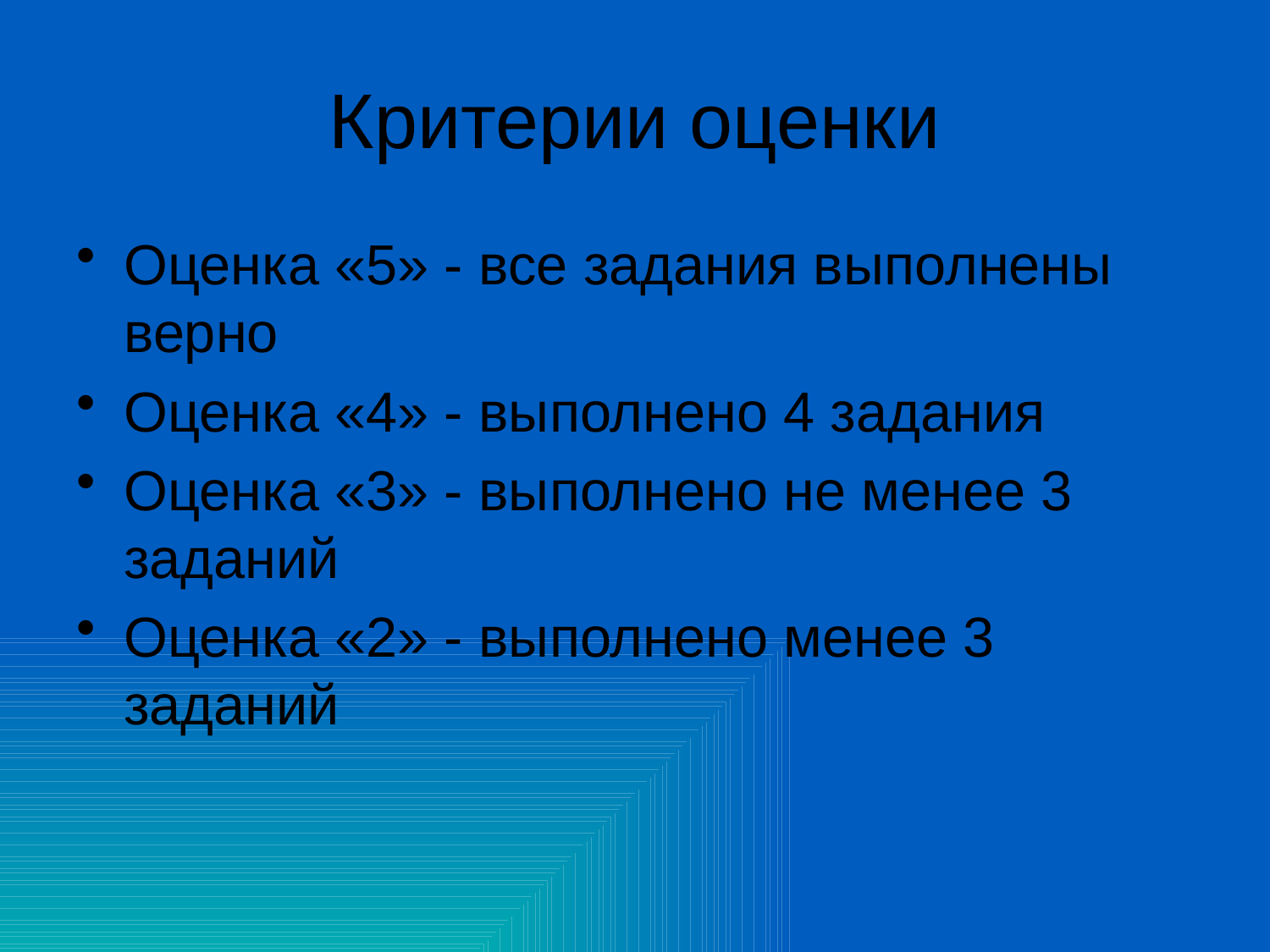

# Критерии оценки
Оценка «5» - все задания выполнены верно
Оценка «4» - выполнено 4 задания
Оценка «3» - выполнено не менее 3 заданий
Оценка «2» - выполнено менее 3 заданий